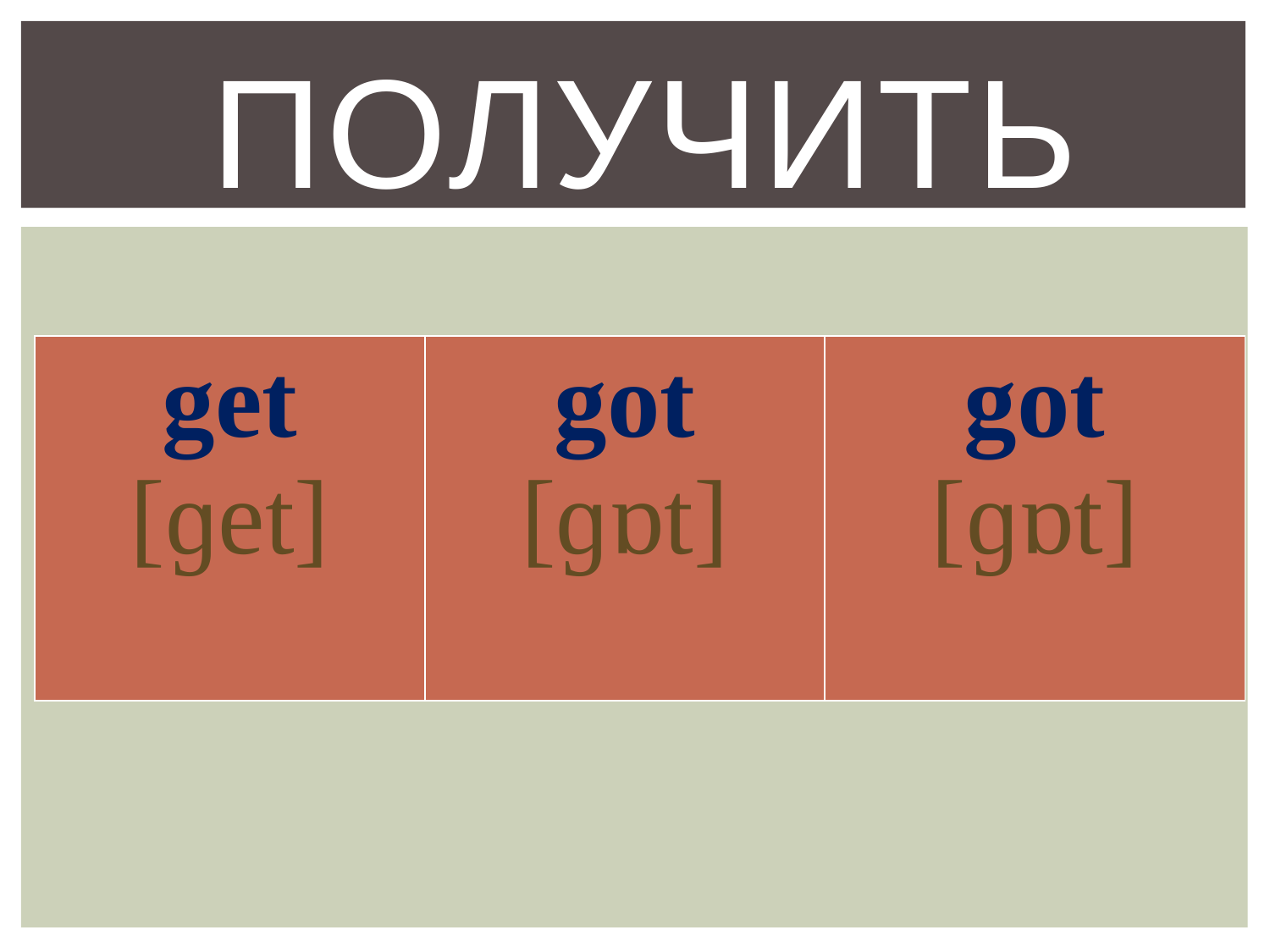

# получить
| get [ɡet] | got [ɡɒt] | got [ɡɒt] |
| --- | --- | --- |